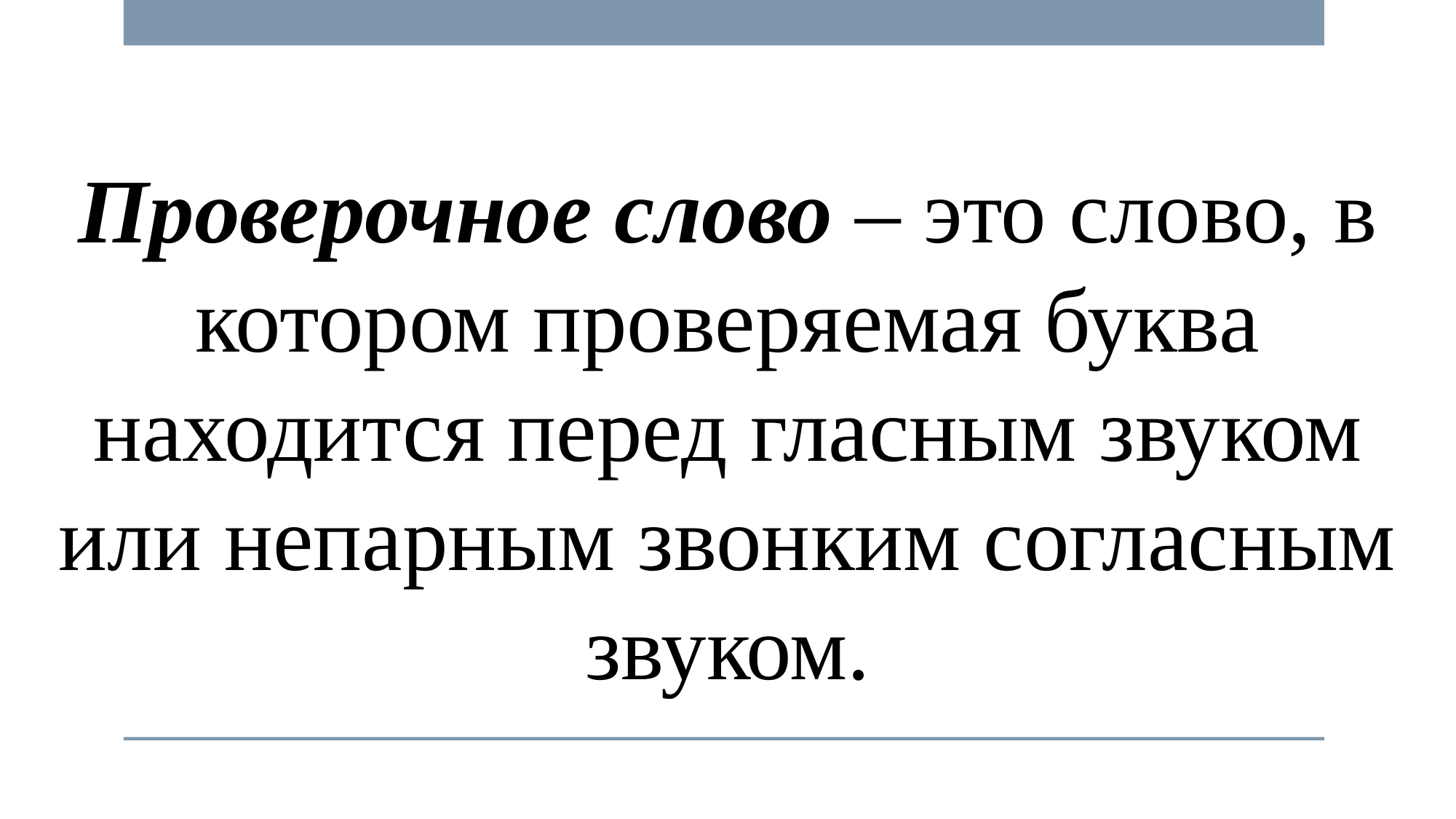

Проверочное слово – это слово, в котором проверяемая буква находится перед гласным звуком или непарным звонким согласным звуком.